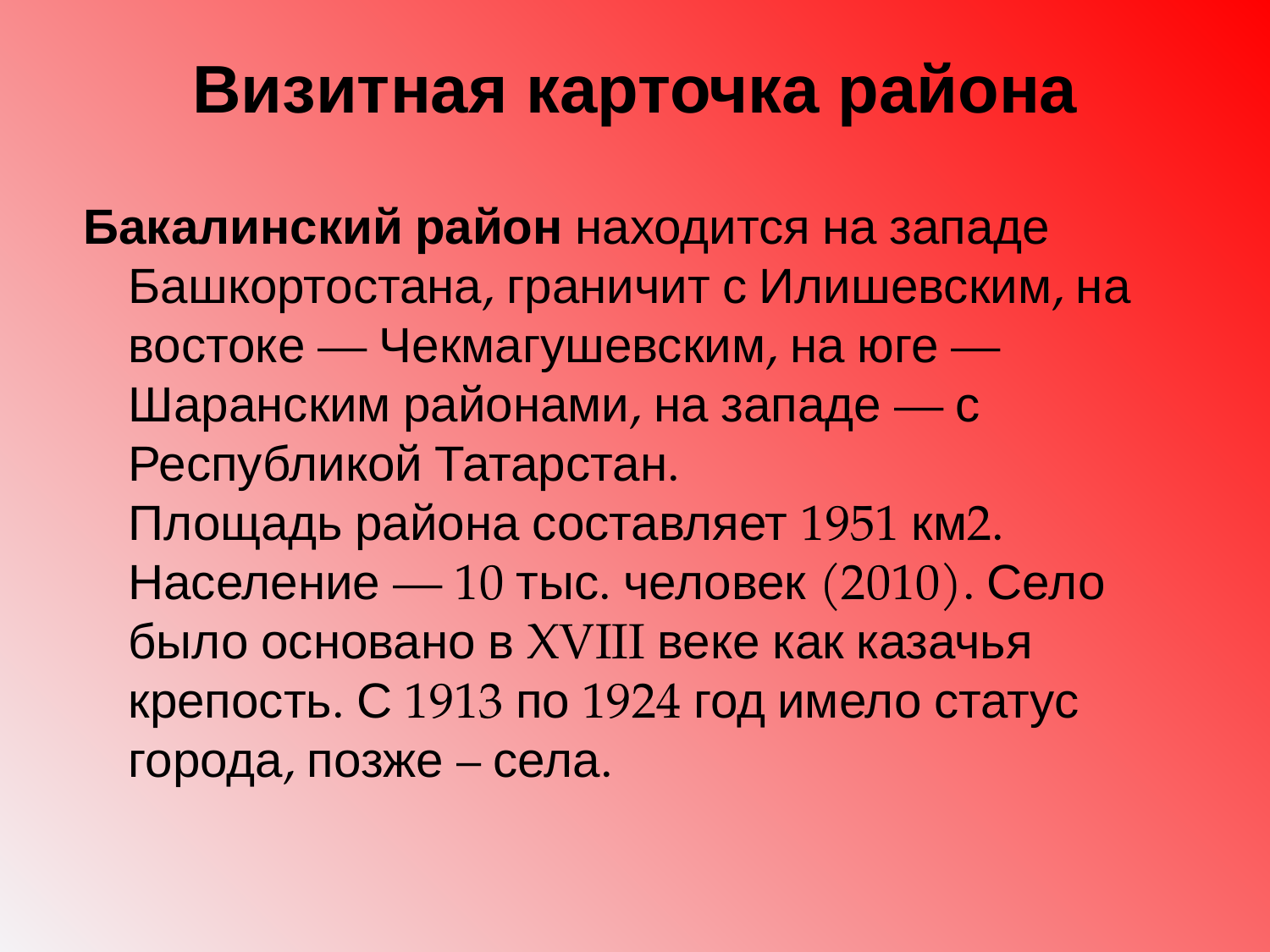

# Визитная карточка района
 Бакалинский район находится на западе Башкортостана, граничит с Илишевским, на востоке — Чекмагушевским, на юге — Шаранским районами, на западе — с Республикой Татарстан.
Площадь района составляет 1951 км2. Население — 10 тыс. человек (2010). Село было основано в XVIII веке как казачья крепость. С 1913 по 1924 год имело статус города, позже – села.